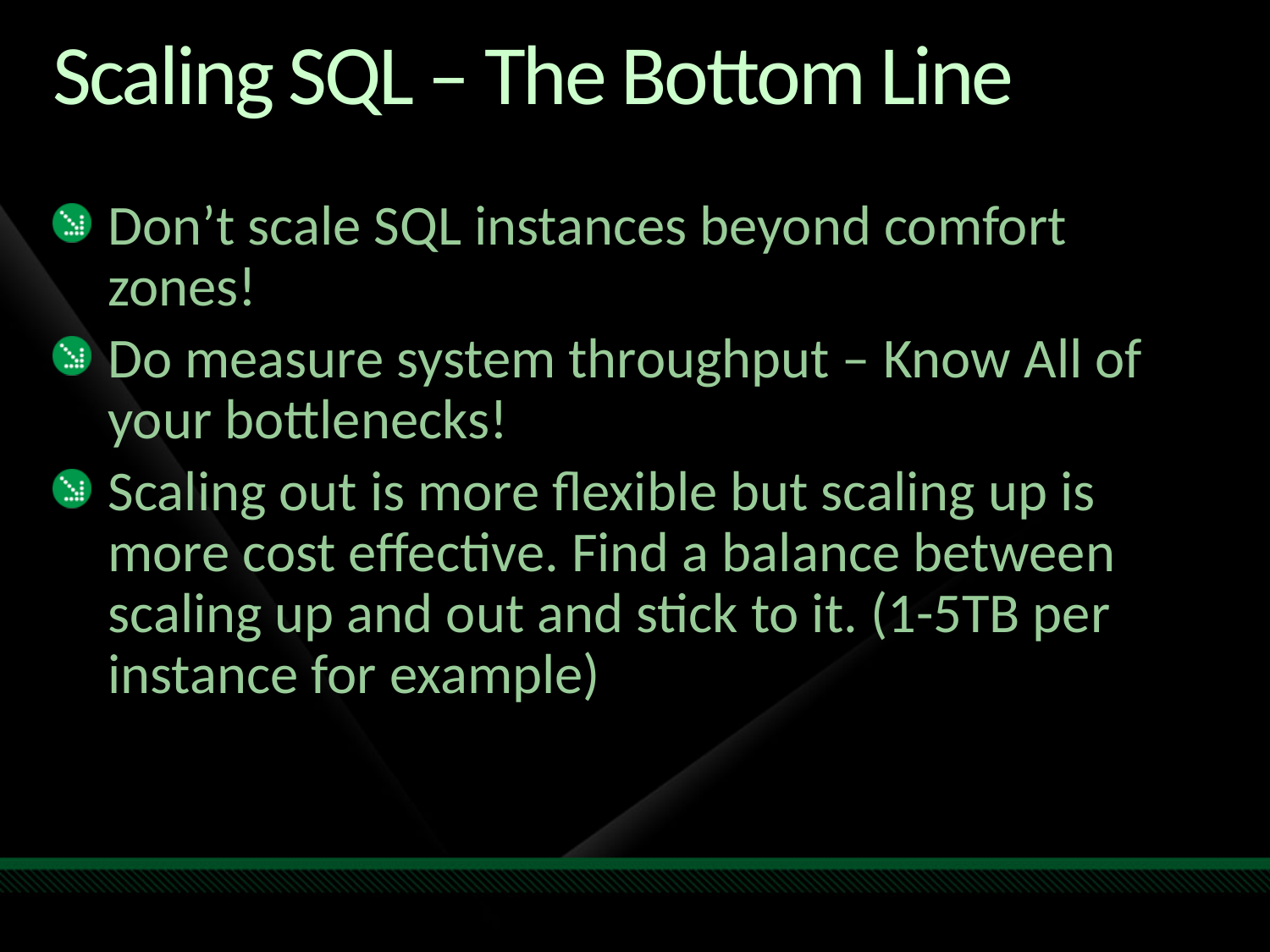

# Scaling SQL – The Bottom Line
Don’t scale SQL instances beyond comfort zones!
Do measure system throughput – Know All of your bottlenecks!
Scaling out is more flexible but scaling up is more cost effective. Find a balance between scaling up and out and stick to it. (1-5TB per instance for example)